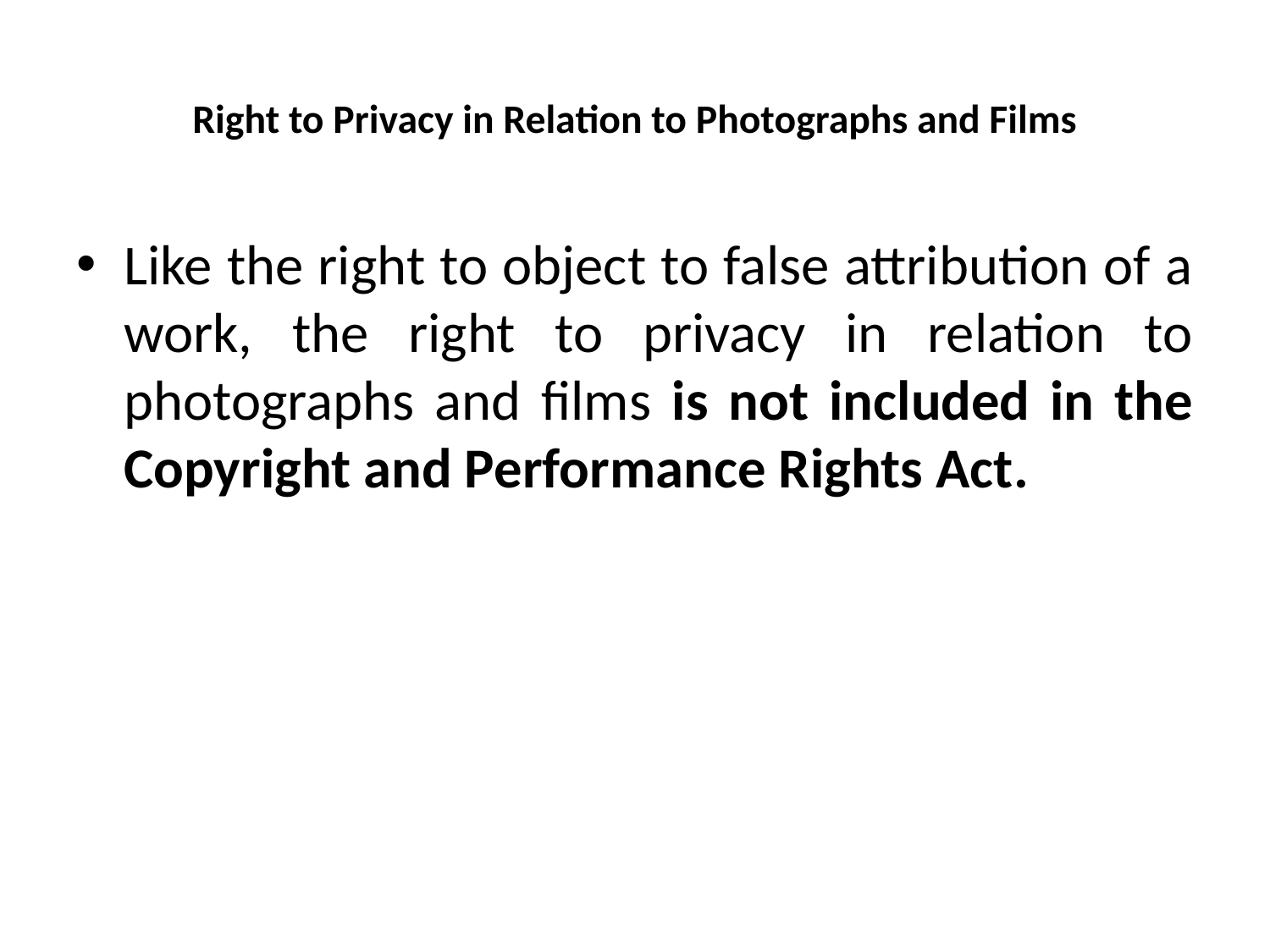

# Right to Privacy in Relation to Photographs and Films
Like the right to object to false attribution of a work, the right to privacy in relation to photographs and films is not included in the Copyright and Performance Rights Act.